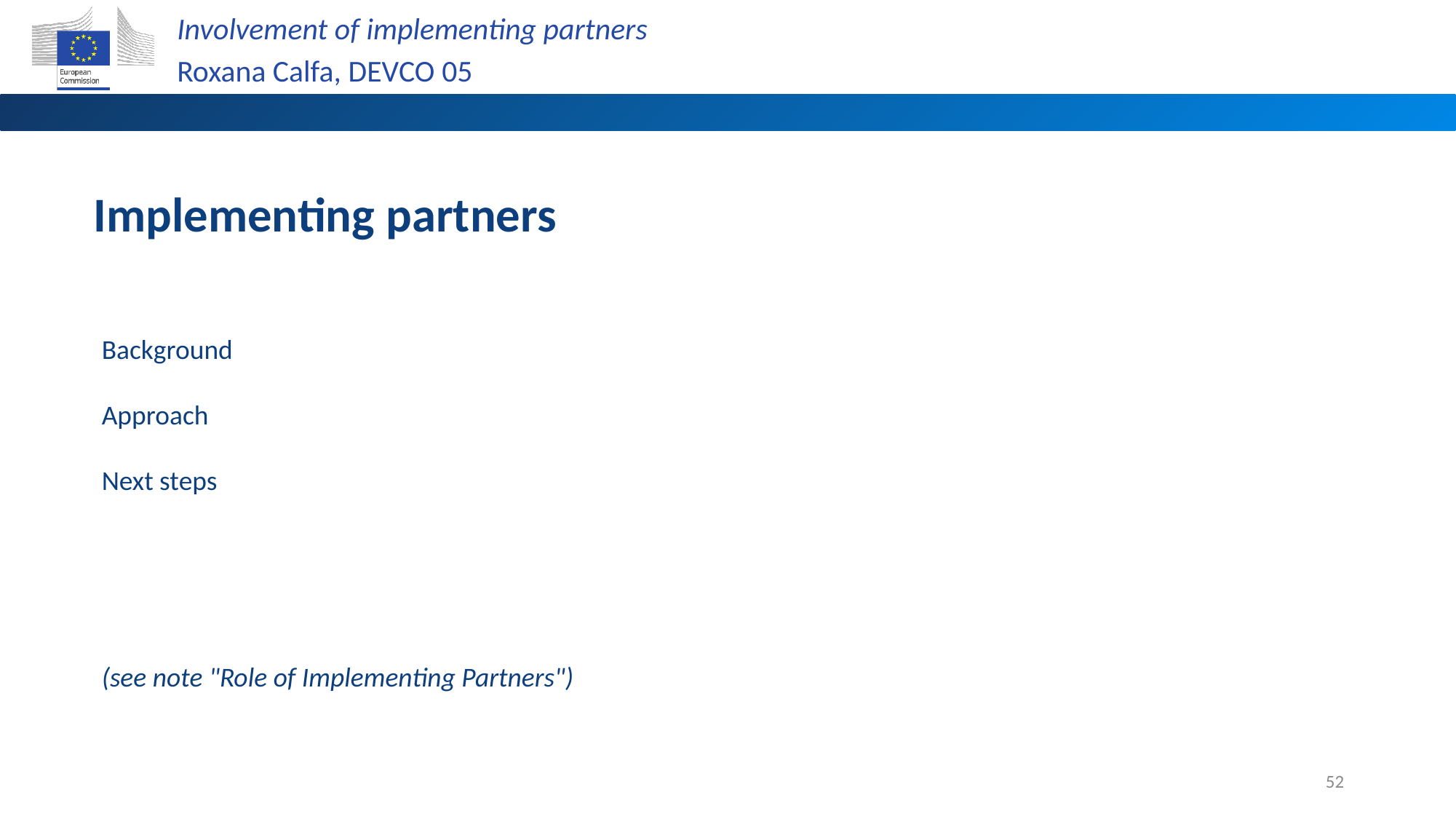

Involvement of implementing partners
Roxana Calfa, DEVCO 05
Implementing partners

Background

Approach

Next steps

(see note "Role of Implementing Partners")
52